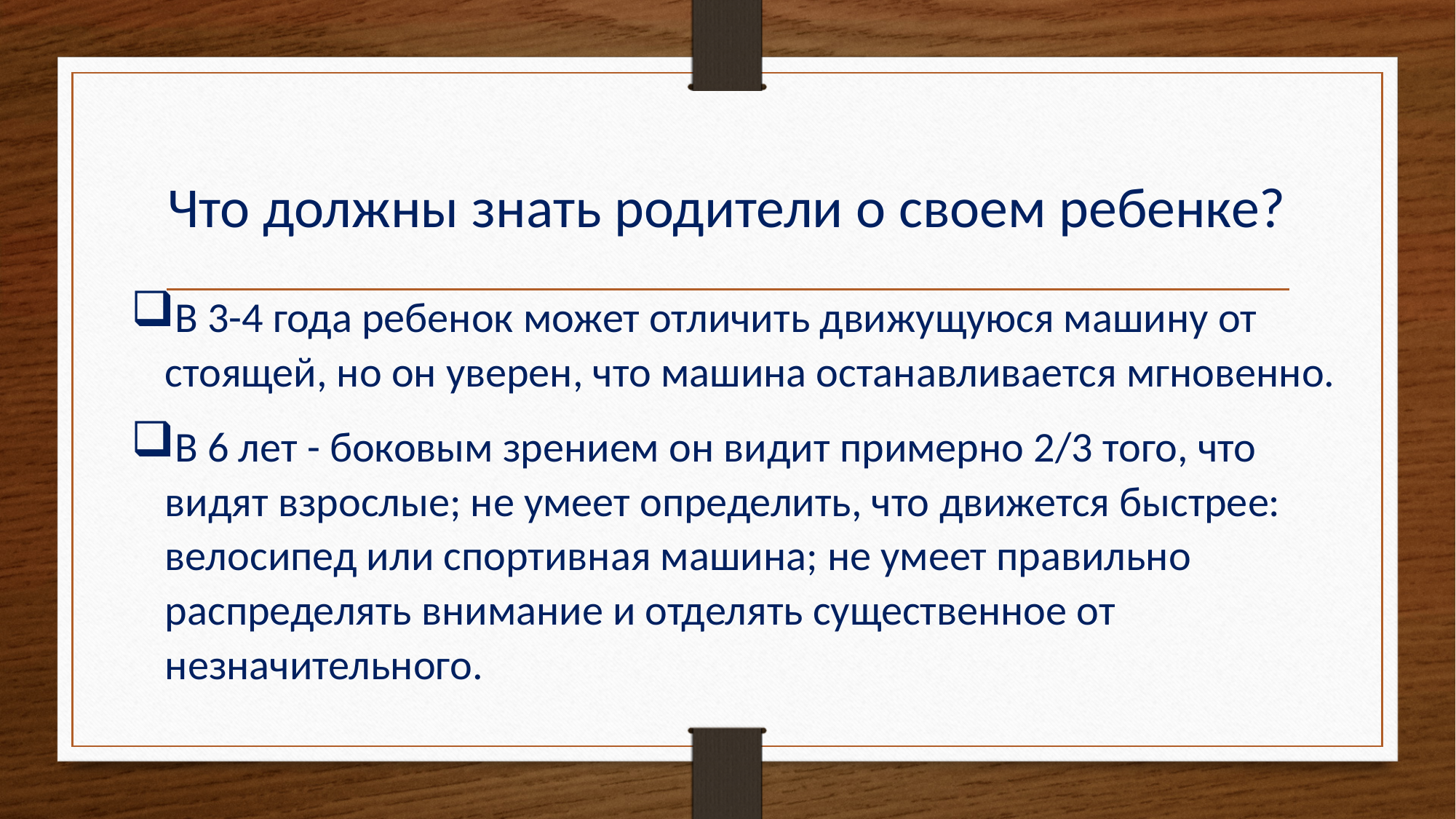

# Что должны знать родители о своем ребенке?
В 3-4 года ребенок может отличить движущуюся машину от стоящей, но он уверен, что машина останавливается мгновенно.
В 6 лет - боковым зрением он видит примерно 2/3 того, что видят взрослые; не умеет определить, что движется быстрее: велосипед или спортивная машина; не умеет правильно распределять внимание и отделять существенное от незначительного.